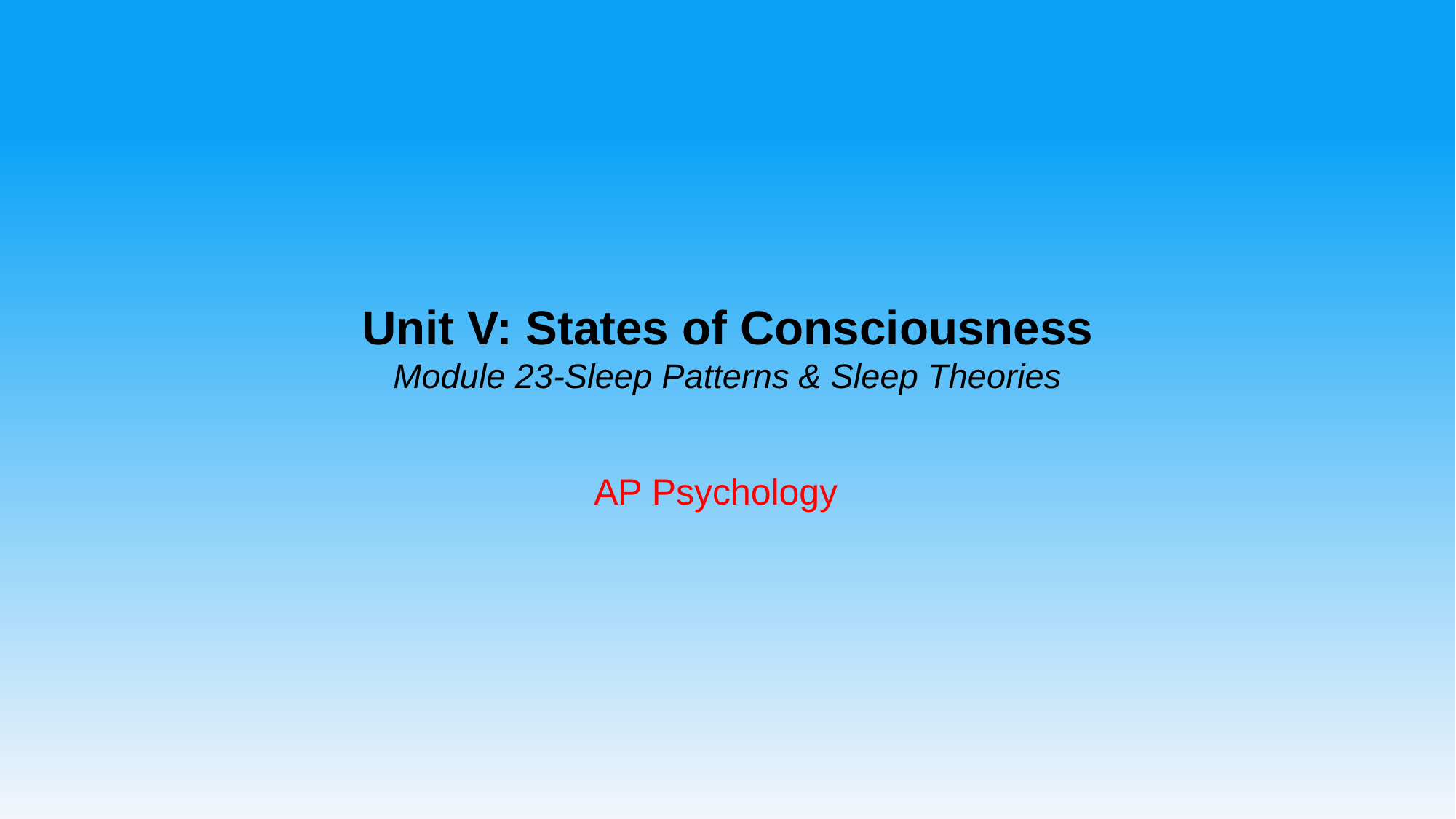

# Unit V: States of Consciousness Module 23-Sleep Patterns & Sleep Theories
AP Psychology